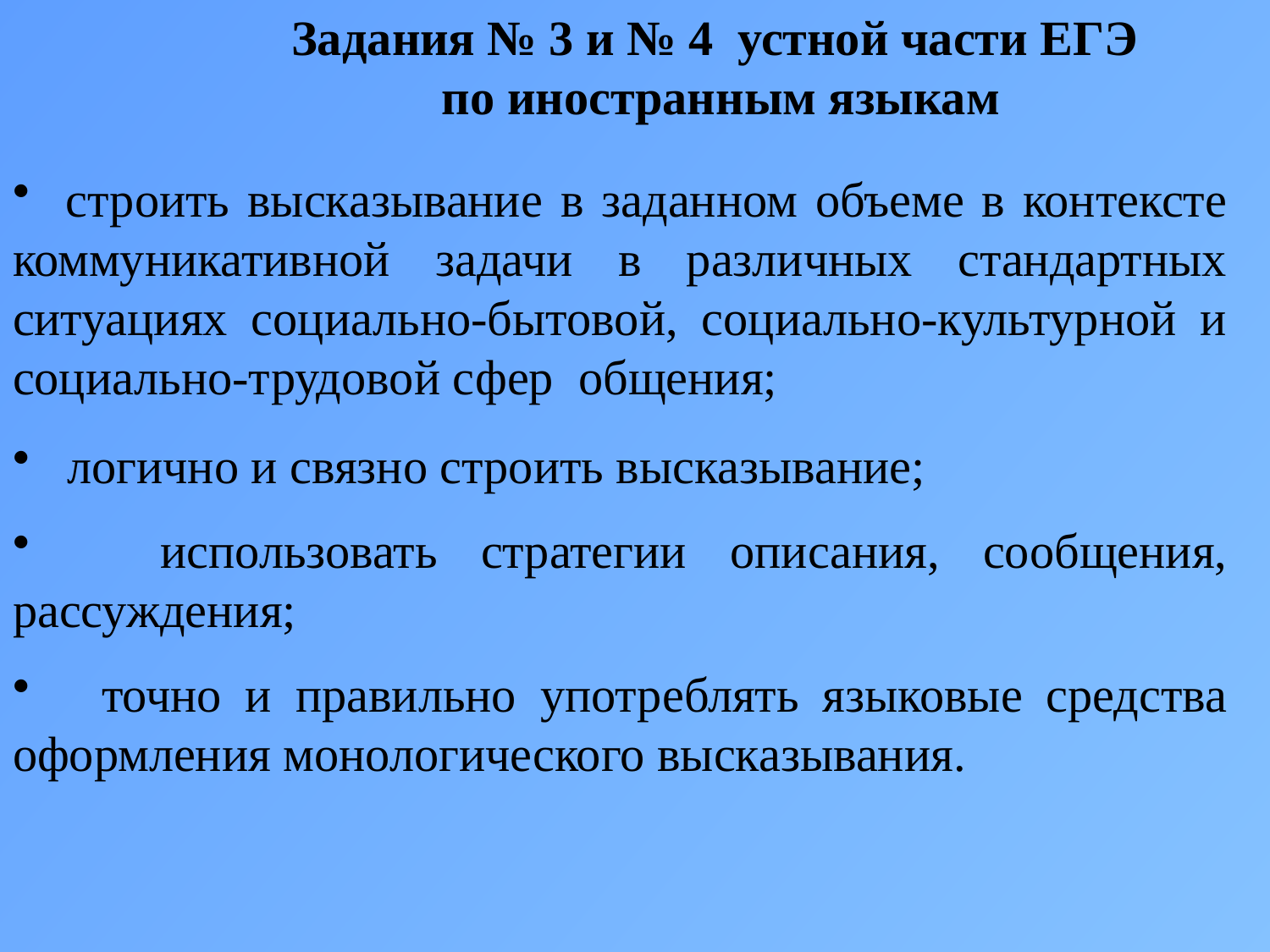

Задания № 3 и № 4  устной части ЕГЭ
по иностранным языкам
  строить высказывание в заданном объеме в контексте коммуникативной задачи в различных стандартных ситуациях социально-бытовой, социально-культурной и социально-трудовой сфер  общения;

   логично и связно строить высказывание;

   использовать стратегии описания, сообщения, рассуждения;

   точно и правильно употреблять языковые средства оформления монологического высказывания.